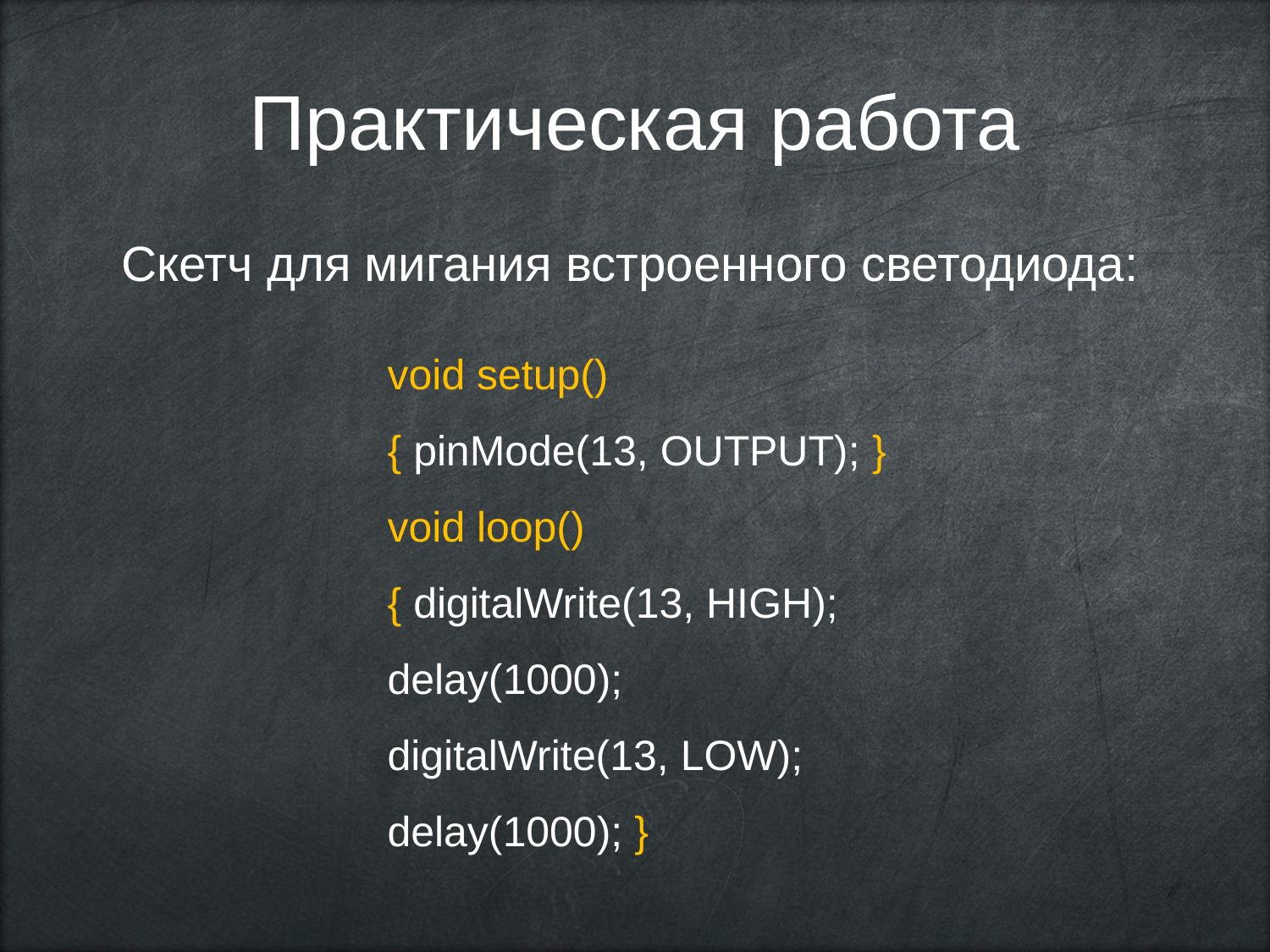

Практическая работа
Скетч для мигания встроенного светодиода:
void setup()
{ pinMode(13, OUTPUT); }
void loop()
{ digitalWrite(13, HIGH);
delay(1000);
digitalWrite(13, LOW);
delay(1000); }